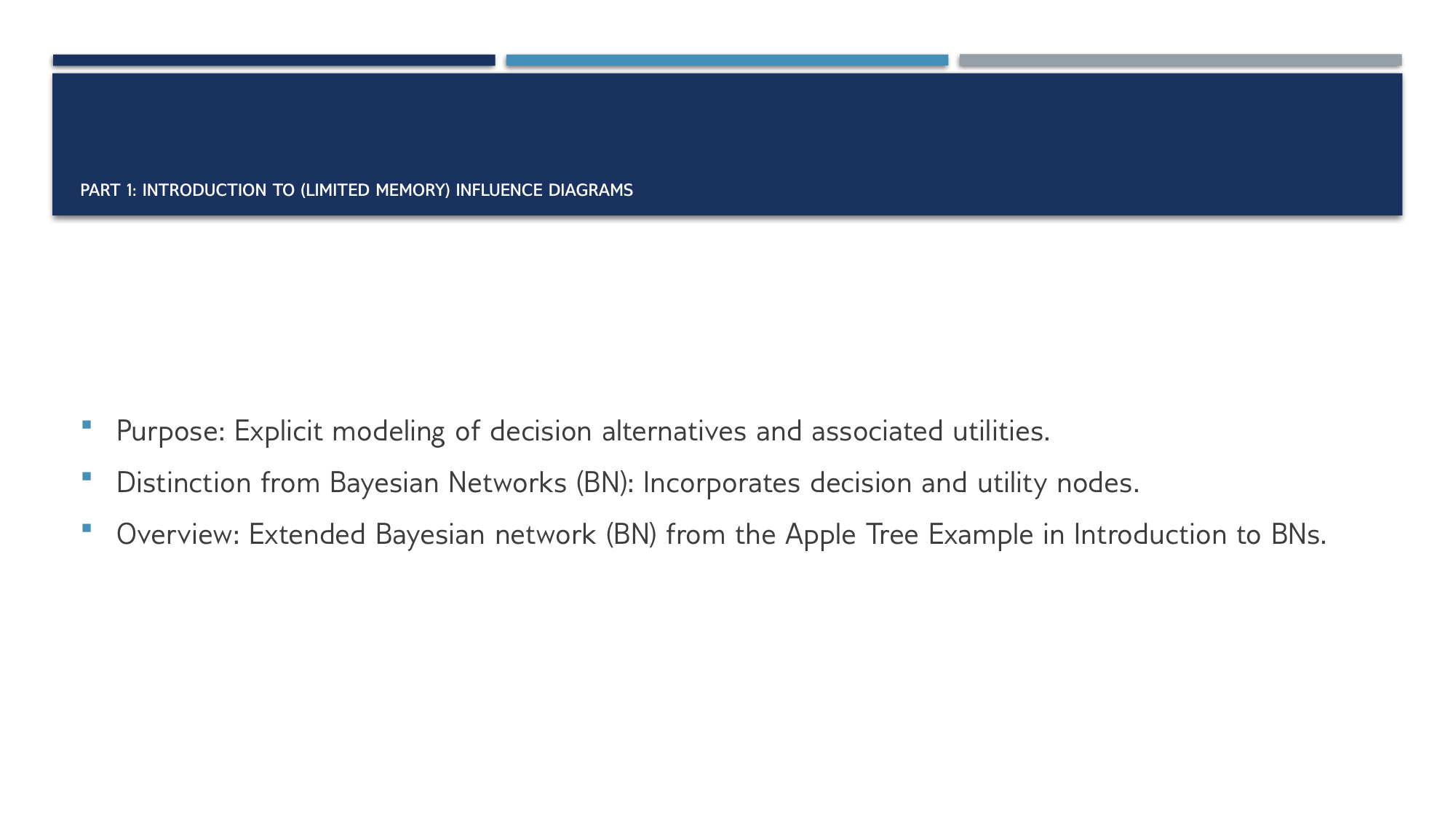

# Part 1: Introduction to (Limited Memory) Influence Diagrams
Purpose: Explicit modeling of decision alternatives and associated utilities.
Distinction from Bayesian Networks (BN): Incorporates decision and utility nodes.
Overview: Extended Bayesian network (BN) from the Apple Tree Example in Introduction to BNs.